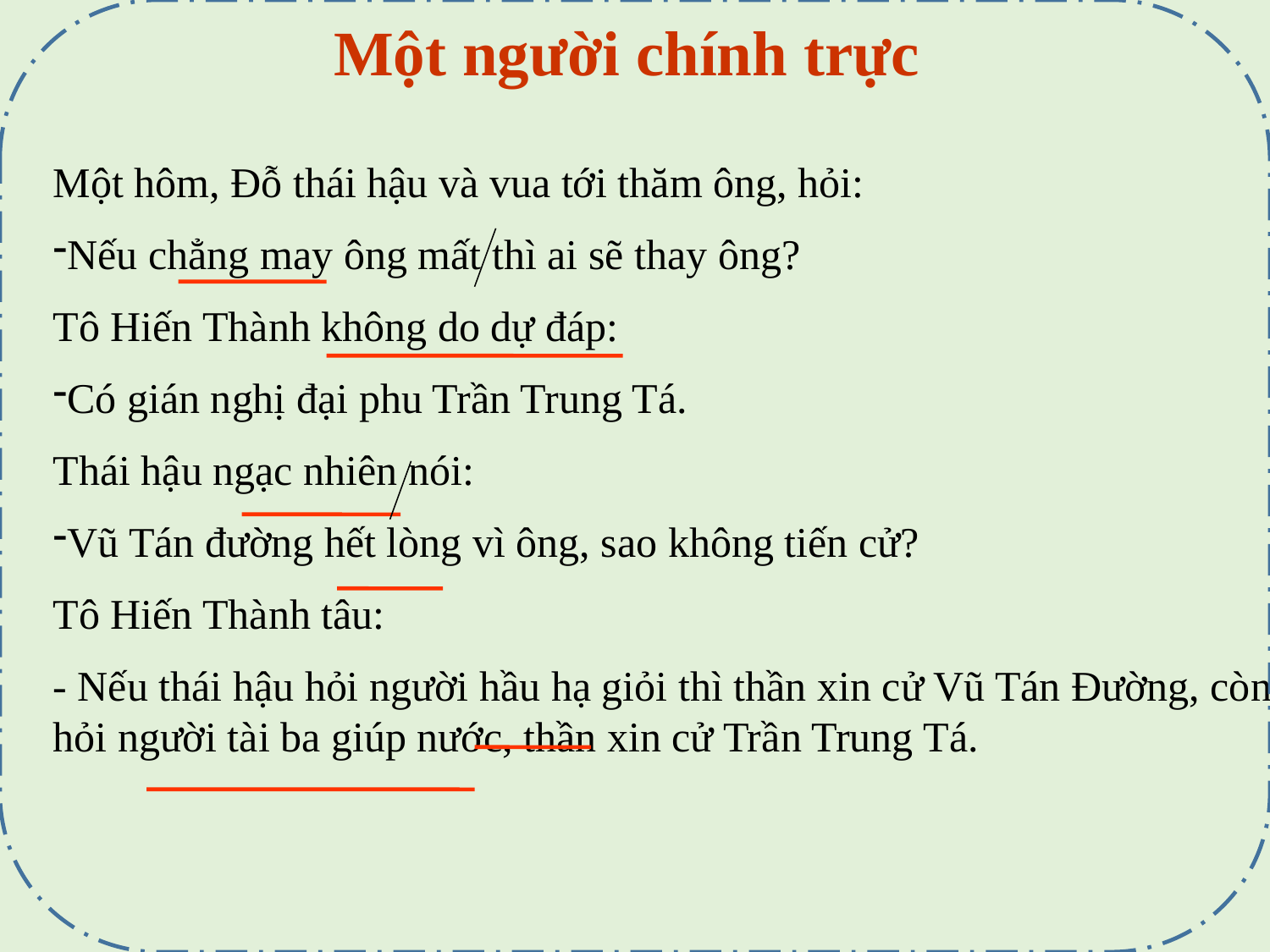

Một người chính trực
Một hôm, Đỗ thái hậu và vua tới thăm ông, hỏi:
Nếu chẳng may ông mất thì ai sẽ thay ông?
Tô Hiến Thành không do dự đáp:
Có gián nghị đại phu Trần Trung Tá.
Thái hậu ngạc nhiên nói:
Vũ Tán đường hết lòng vì ông, sao không tiến cử?
Tô Hiến Thành tâu:
- Nếu thái hậu hỏi người hầu hạ giỏi thì thần xin cử Vũ Tán Đường, còn hỏi người tài ba giúp nước, thần xin cử Trần Trung Tá.